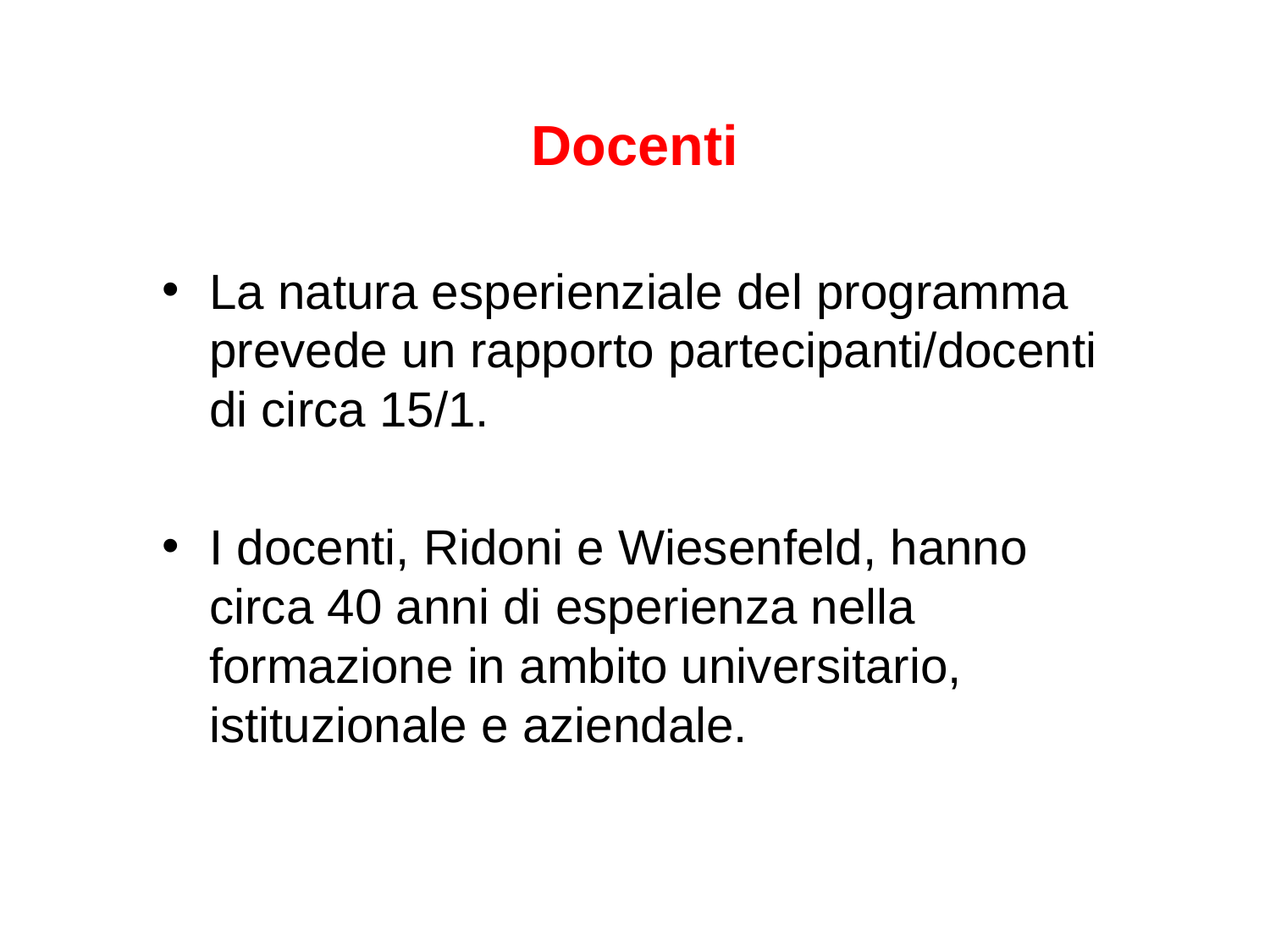

# Docenti
La natura esperienziale del programma prevede un rapporto partecipanti/docenti di circa 15/1.

I docenti, Ridoni e Wiesenfeld, hanno circa 40 anni di esperienza nella formazione in ambito universitario, istituzionale e aziendale.

7